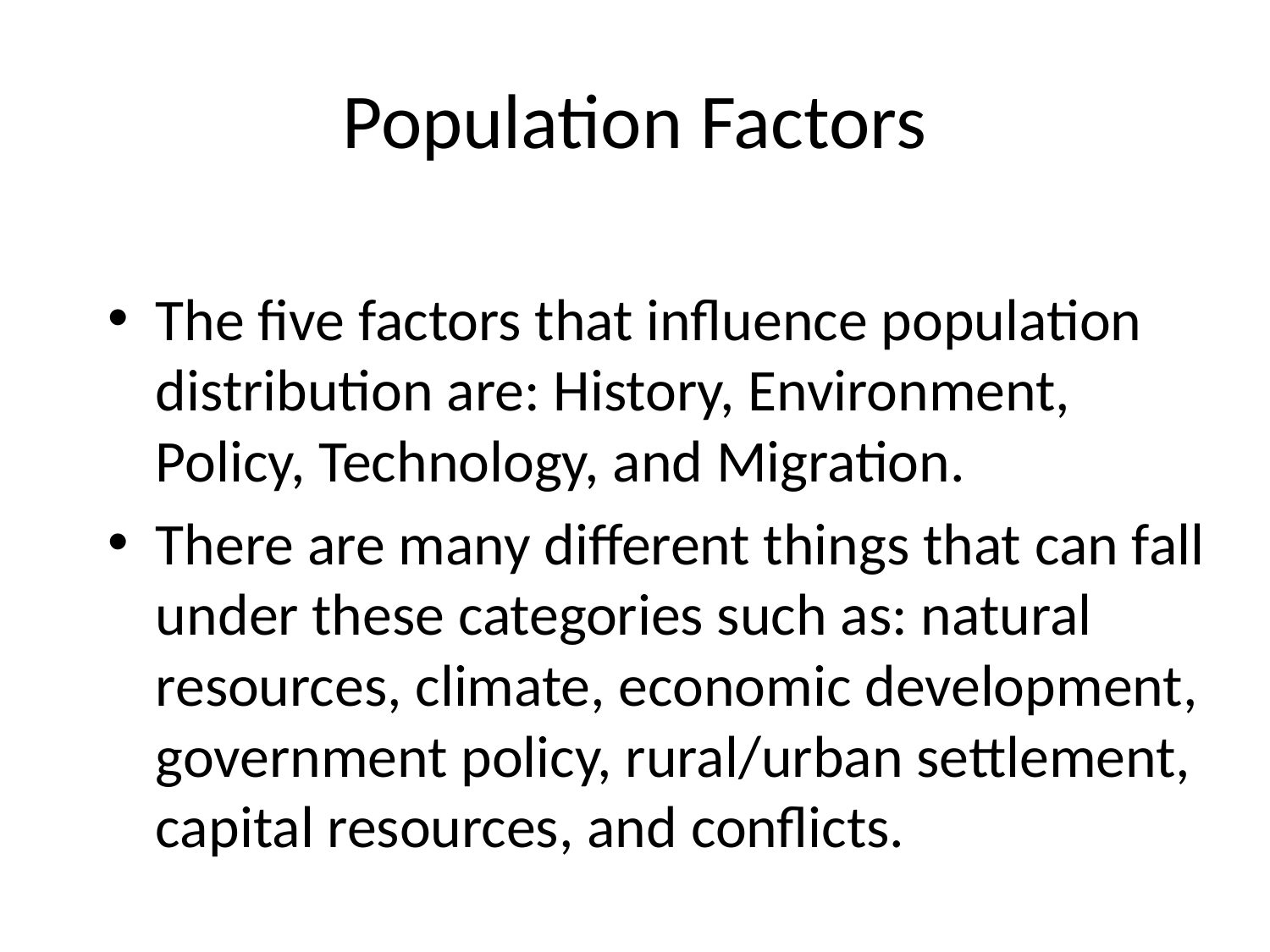

# Population Factors
The five factors that influence population distribution are: History, Environment, Policy, Technology, and Migration.
There are many different things that can fall under these categories such as: natural resources, climate, economic development, government policy, rural/urban settlement, capital resources, and conflicts.